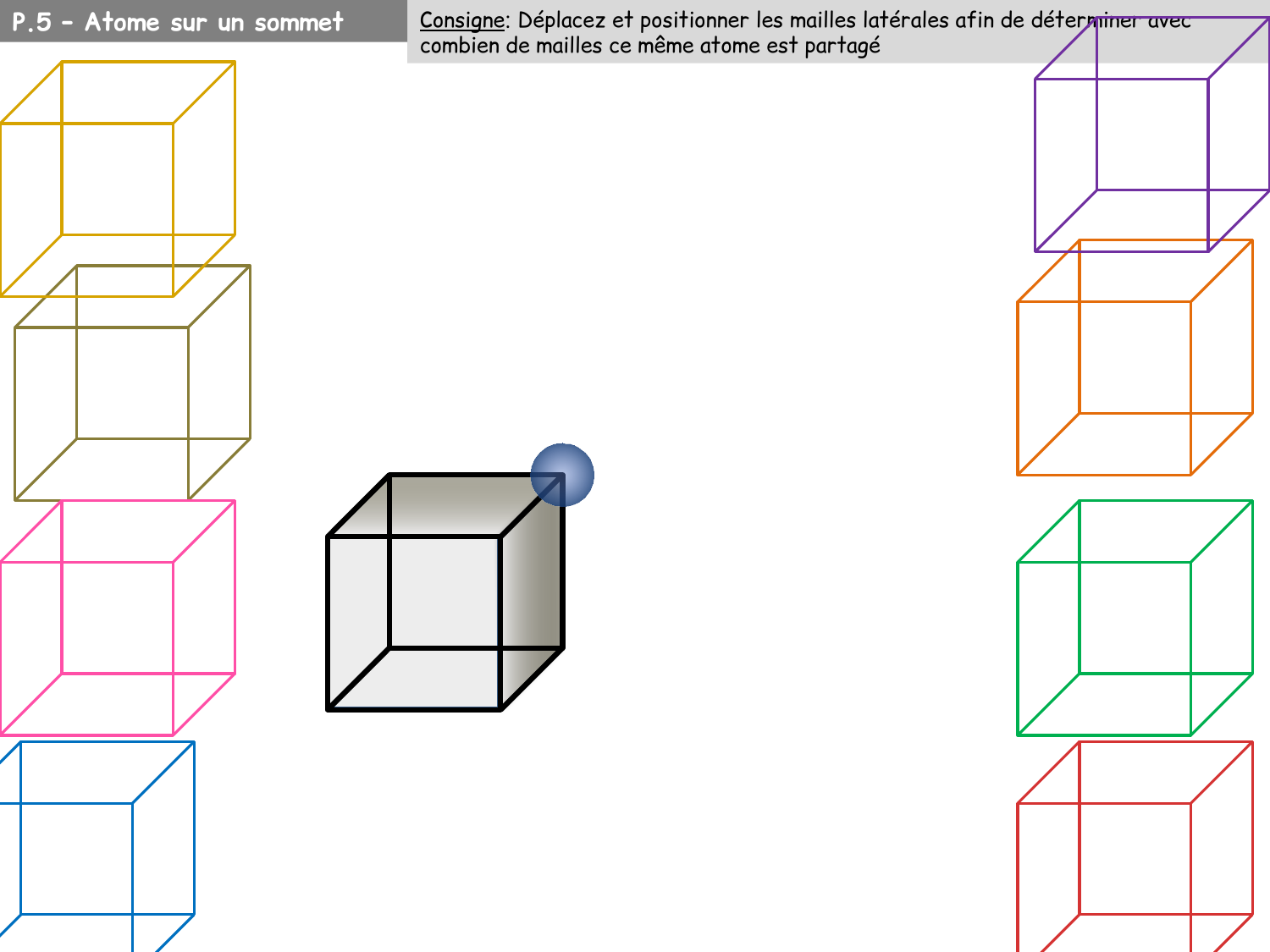

P.5 – Atome sur un sommet
Consigne: Déplacez et positionner les mailles latérales afin de déterminer avec combien de mailles ce même atome est partagé